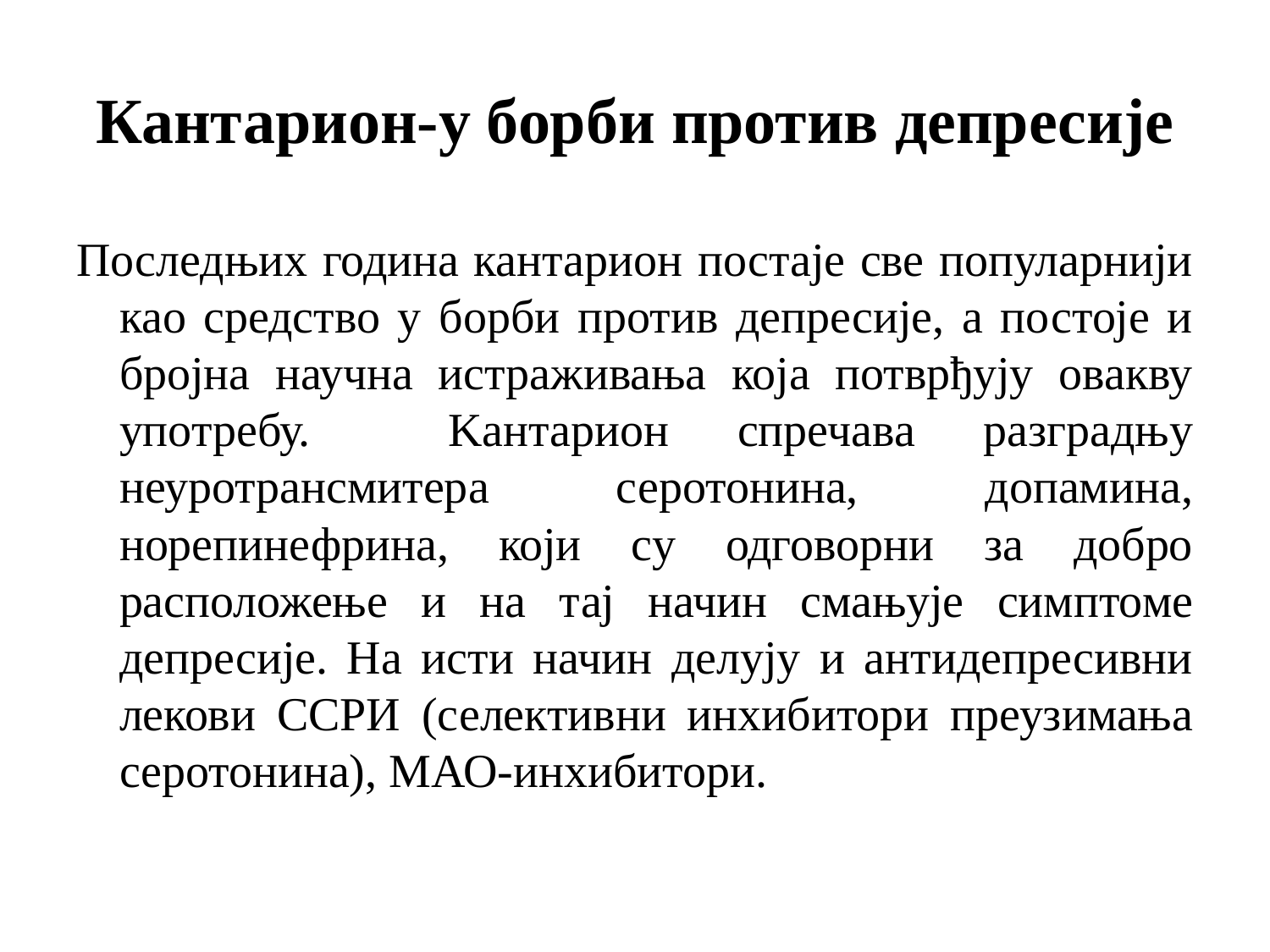

# Кантарион-у борби против депресије
Последњих година кантарион постаје све популарнији као средство у борби против депресије, а постоје и бројна научна истраживања која потврђују овакву употребу.  Kантарион спречава разградњу неуротрансмитера серотонина, допамина, норепинефрина, који су одговорни за добро расположење и на тај начин смањује симптоме депресије. На исти начин делују и антидепресивни лекови ССРИ (селективни инхибитори преузимања серотонина), МАО-инхибитори.